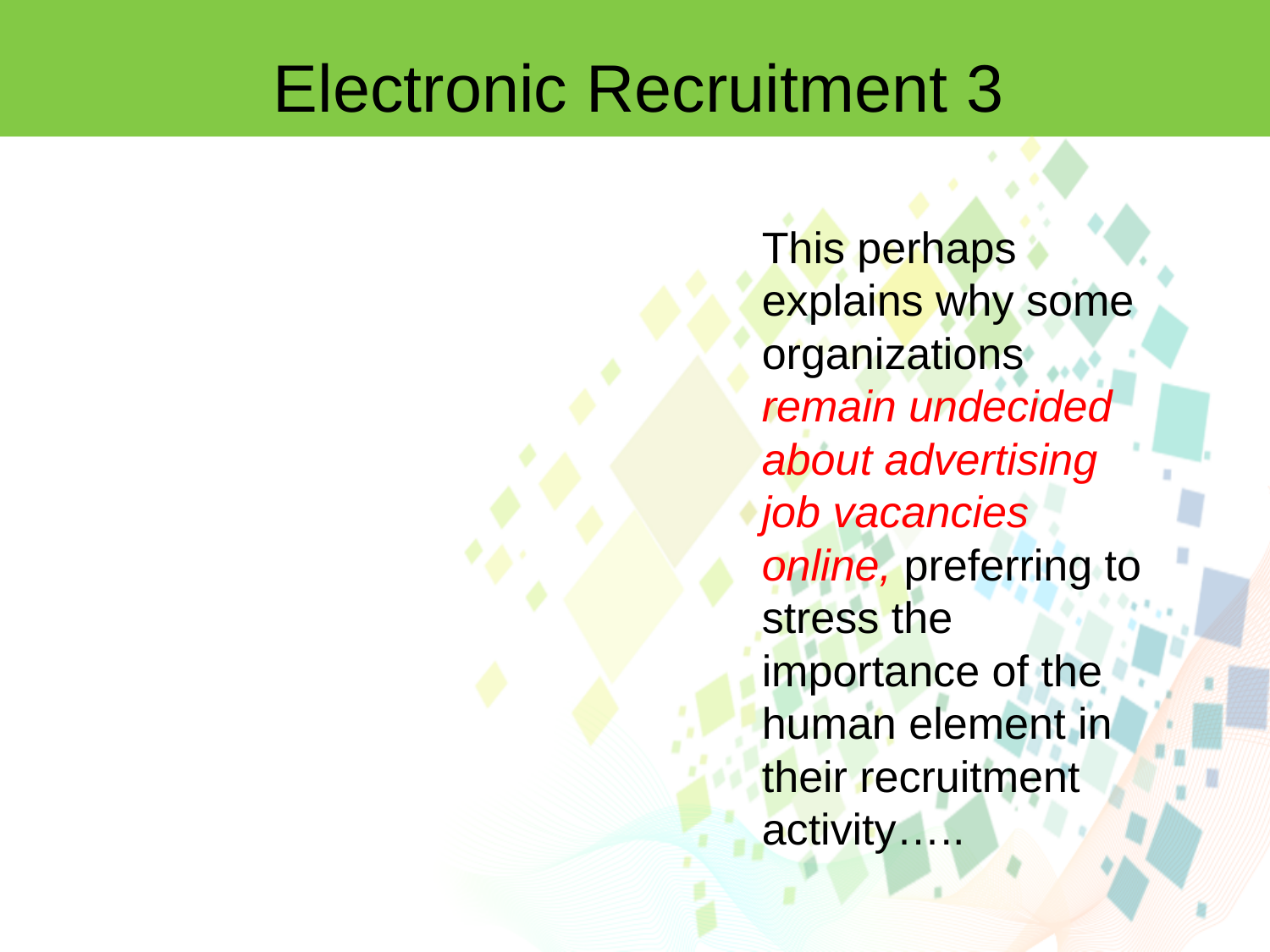

Electronic Recruitment 3
This perhaps explains why some organizations remain undecided about advertising job vacancies online, preferring to stress the importance of the human element in their recruitment activity…..